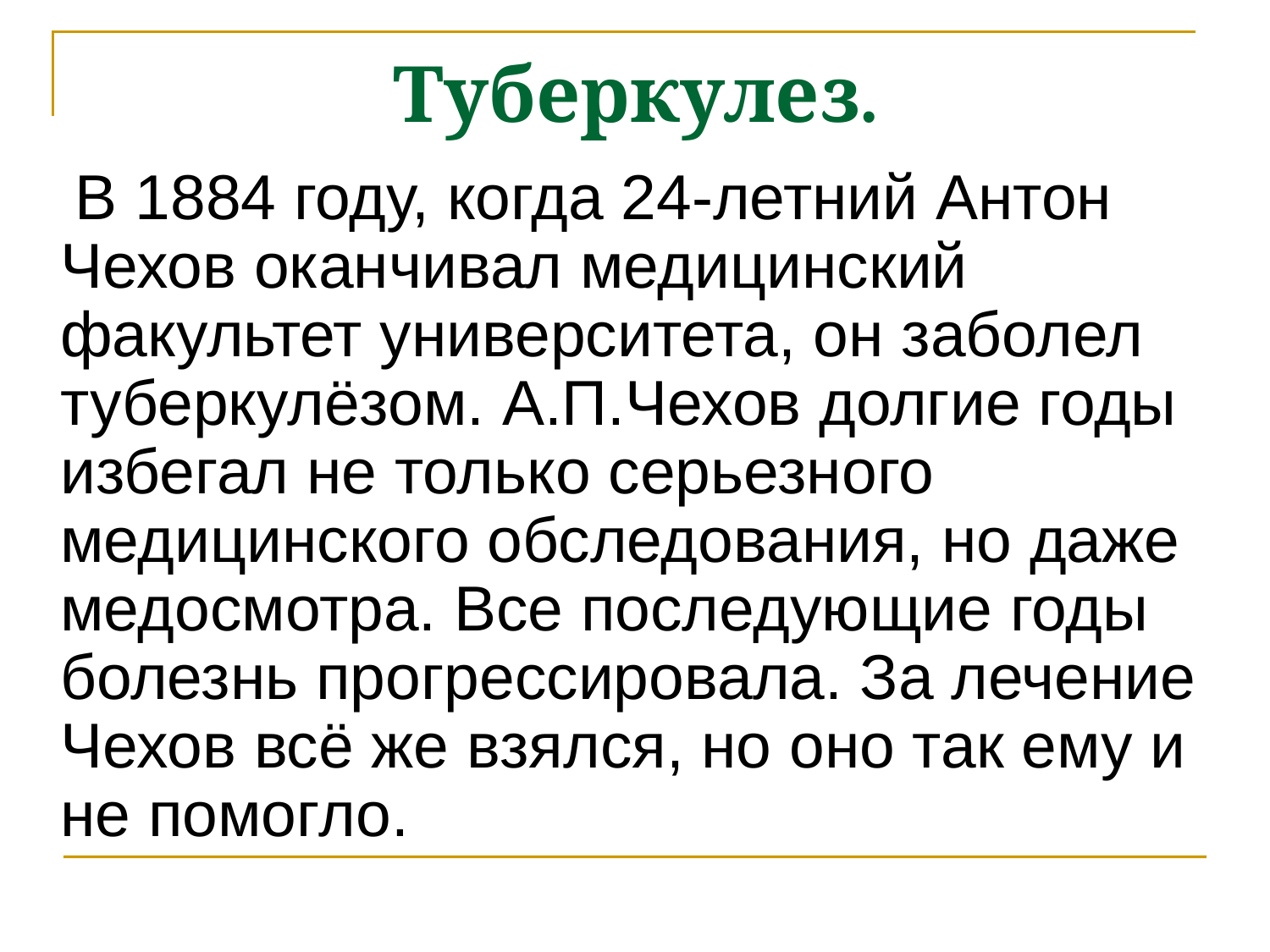

# Туберкулез.
    В 1884 году, когда 24-летний Антон Чехов оканчивал медицинский факультет университета, он заболел туберкулёзом. А.П.Чехов долгие годы избегал не только серьезного медицинского обследования, но даже медосмотра. Все последующие годы болезнь прогрессировала. За лечение Чехов всё же взялся, но оно так ему и не помогло.